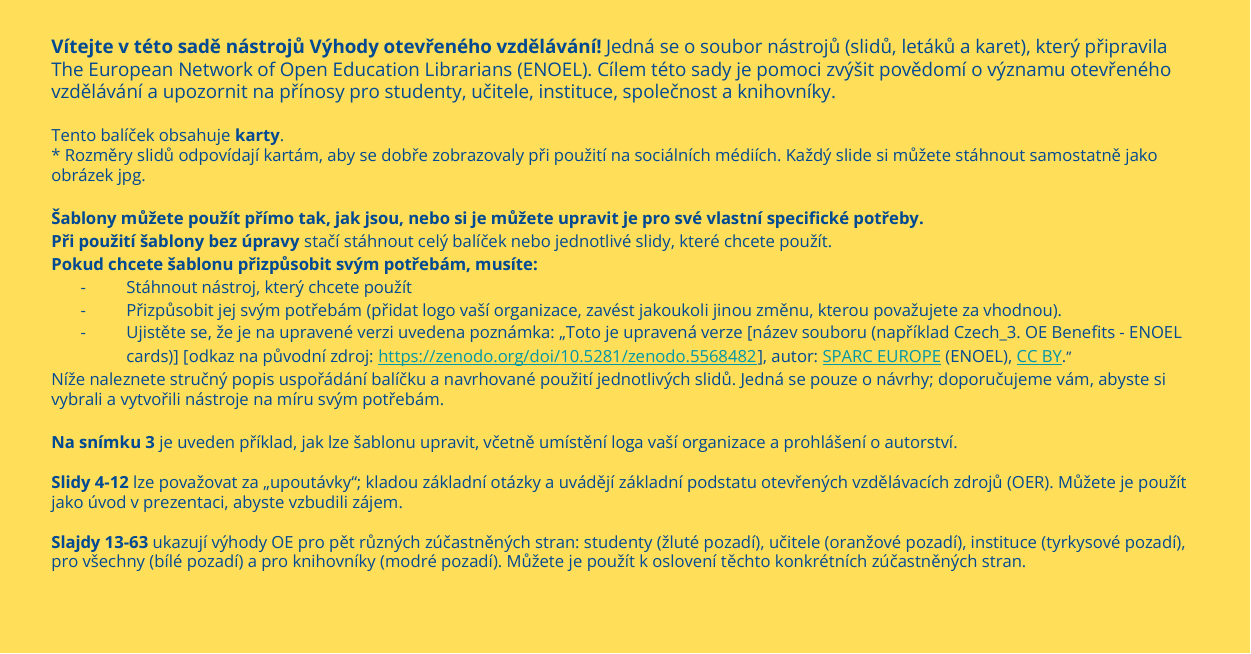

Vítejte v této sadě nástrojů Výhody otevřeného vzdělávání! Jedná se o soubor nástrojů (slidů, letáků a karet), který připravila The European Network of Open Education Librarians (ENOEL). Cílem této sady je pomoci zvýšit povědomí o významu otevřeného vzdělávání a upozornit na přínosy pro studenty, učitele, instituce, společnost a knihovníky.

Tento balíček obsahuje karty.
* Rozměry slidů odpovídají kartám, aby se dobře zobrazovaly při použití na sociálních médiích. Každý slide si můžete stáhnout samostatně jako obrázek jpg.

Šablony můžete použít přímo tak, jak jsou, nebo si je můžete upravit je pro své vlastní specifické potřeby.
Při použití šablony bez úpravy stačí stáhnout celý balíček nebo jednotlivé slidy, které chcete použít.
Pokud chcete šablonu přizpůsobit svým potřebám, musíte:
Stáhnout nástroj, který chcete použít
Přizpůsobit jej svým potřebám (přidat logo vaší organizace, zavést jakoukoli jinou změnu, kterou považujete za vhodnou).
Ujistěte se, že je na upravené verzi uvedena poznámka: „Toto je upravená verze [název souboru (například Czech_3. OE Benefits - ENOEL cards)] [odkaz na původní zdroj: https://zenodo.org/doi/10.5281/zenodo.5568482], autor: SPARC EUROPE (ENOEL), CC BY.”
Níže naleznete stručný popis uspořádání balíčku a navrhované použití jednotlivých slidů. Jedná se pouze o návrhy; doporučujeme vám, abyste si vybrali a vytvořili nástroje na míru svým potřebám.

Na snímku 3 je uveden příklad, jak lze šablonu upravit, včetně umístění loga vaší organizace a prohlášení o autorství.

Slidy 4-12 lze považovat za „upoutávky“; kladou základní otázky a uvádějí základní podstatu otevřených vzdělávacích zdrojů (OER). Můžete je použít jako úvod v prezentaci, abyste vzbudili zájem.

Slajdy 13-63 ukazují výhody OE pro pět různých zúčastněných stran: studenty (žluté pozadí), učitele (oranžové pozadí), instituce (tyrkysové pozadí), pro všechny (bílé pozadí) a pro knihovníky (modré pozadí). Můžete je použít k oslovení těchto konkrétních zúčastněných stran.